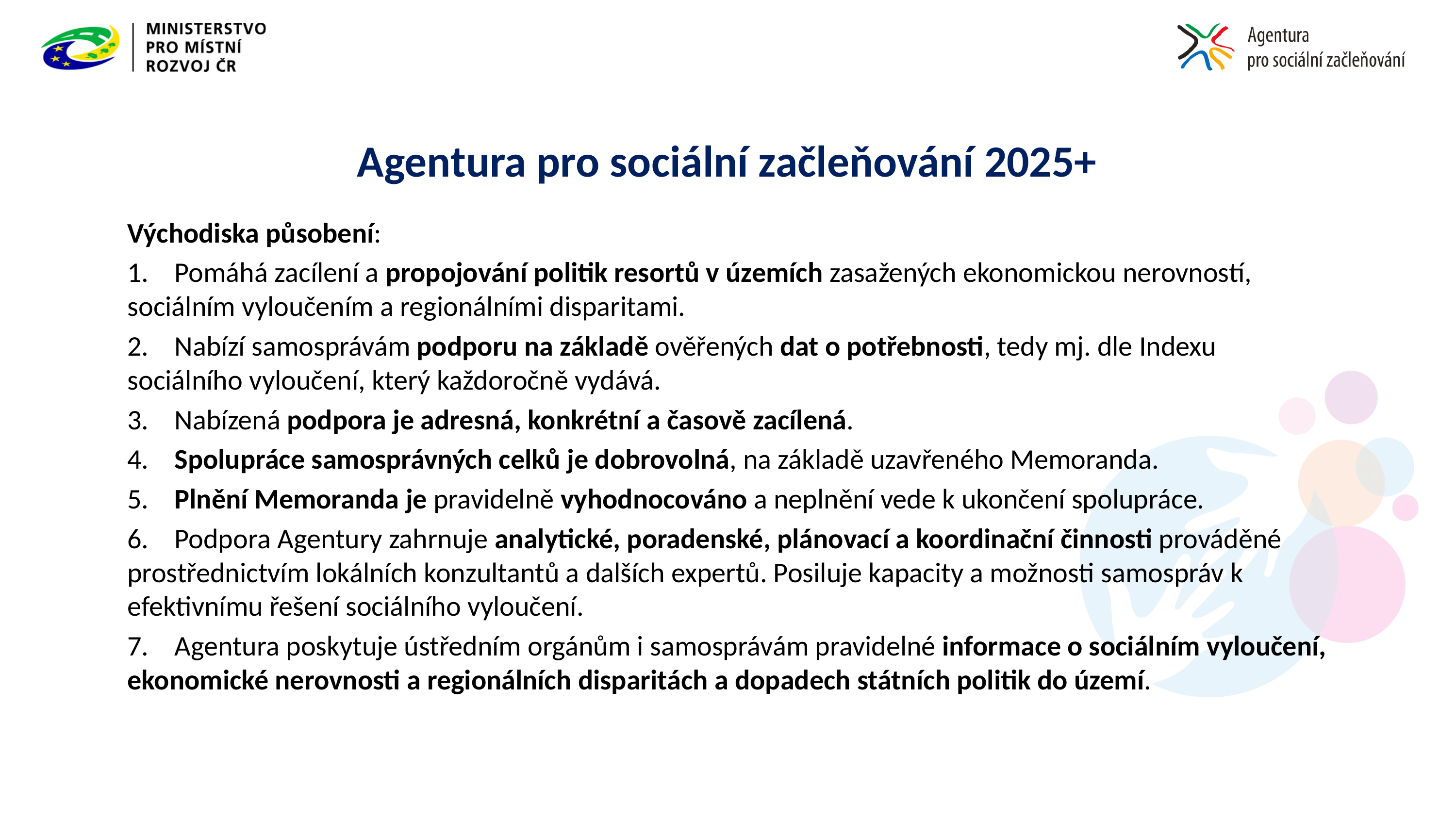

# Agentura pro sociální začleňování 2025+
Východiska působení:
1.    Pomáhá zacílení a propojování politik resortů v územích zasažených ekonomickou nerovností, sociálním vyloučením a regionálními disparitami.
2.    Nabízí samosprávám podporu na základě ověřených dat o potřebnosti, tedy mj. dle Indexu sociálního vyloučení, který každoročně vydává.
3.    Nabízená podpora je adresná, konkrétní a časově zacílená.
4.    Spolupráce samosprávných celků je dobrovolná, na základě uzavřeného Memoranda.
5.    Plnění Memoranda je pravidelně vyhodnocováno a neplnění vede k ukončení spolupráce.
6.    Podpora Agentury zahrnuje analytické, poradenské, plánovací a koordinační činnosti prováděné prostřednictvím lokálních konzultantů a dalších expertů. Posiluje kapacity a možnosti samospráv k efektivnímu řešení sociálního vyloučení.
7.    Agentura poskytuje ústředním orgánům i samosprávám pravidelné informace o sociálním vyloučení, ekonomické nerovnosti a regionálních disparitách a dopadech státních politik do území.